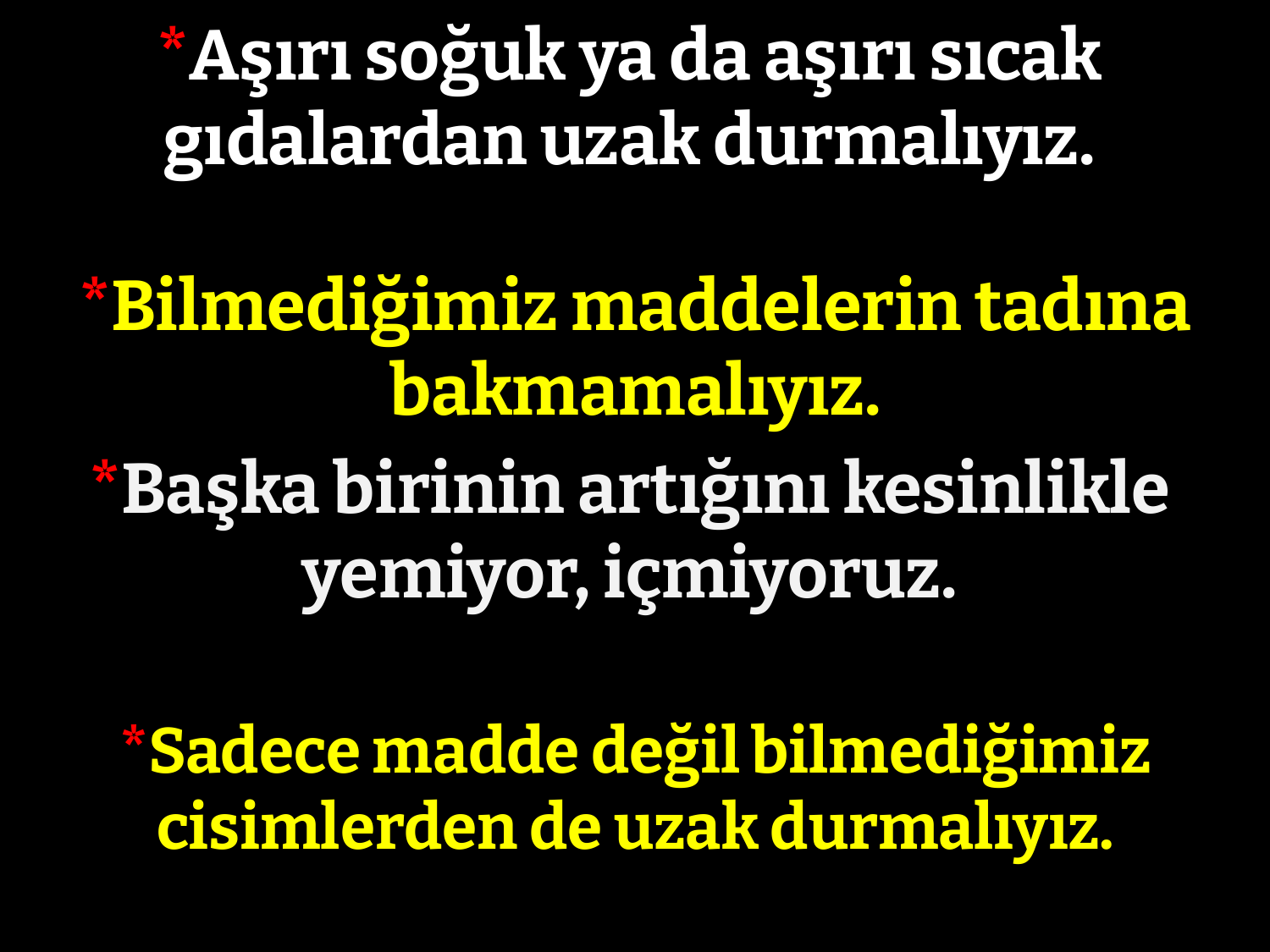

*Aşırı soğuk ya da aşırı sıcak gıdalardan uzak durmalıyız.
*Bilmediğimiz maddelerin tadına bakmamalıyız.
*Başka birinin artığını kesinlikle yemiyor, içmiyoruz.
*Sadece madde değil bilmediğimiz cisimlerden de uzak durmalıyız.